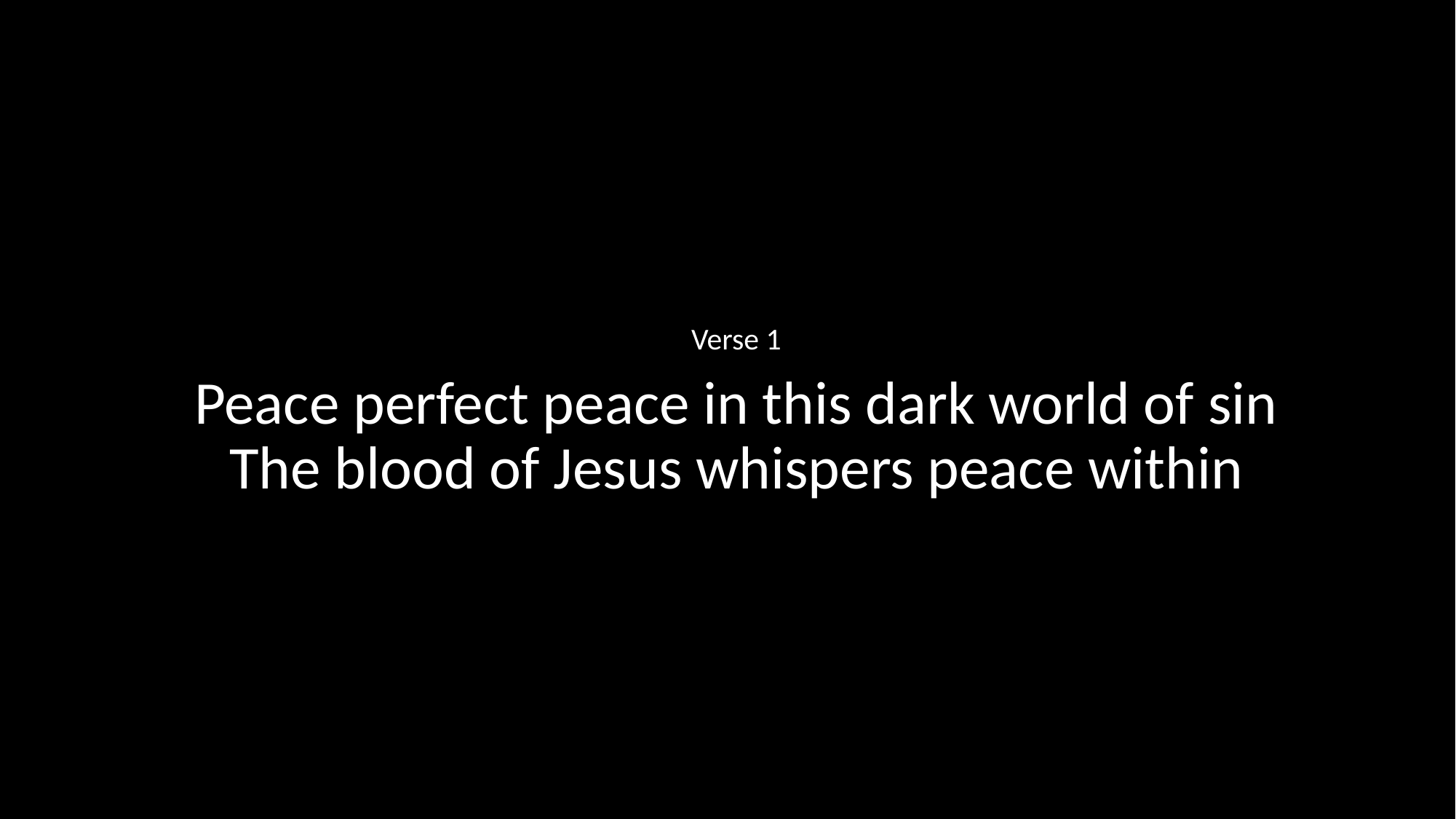

Verse 1
Peace perfect peace in this dark world of sin
The blood of Jesus whispers peace within